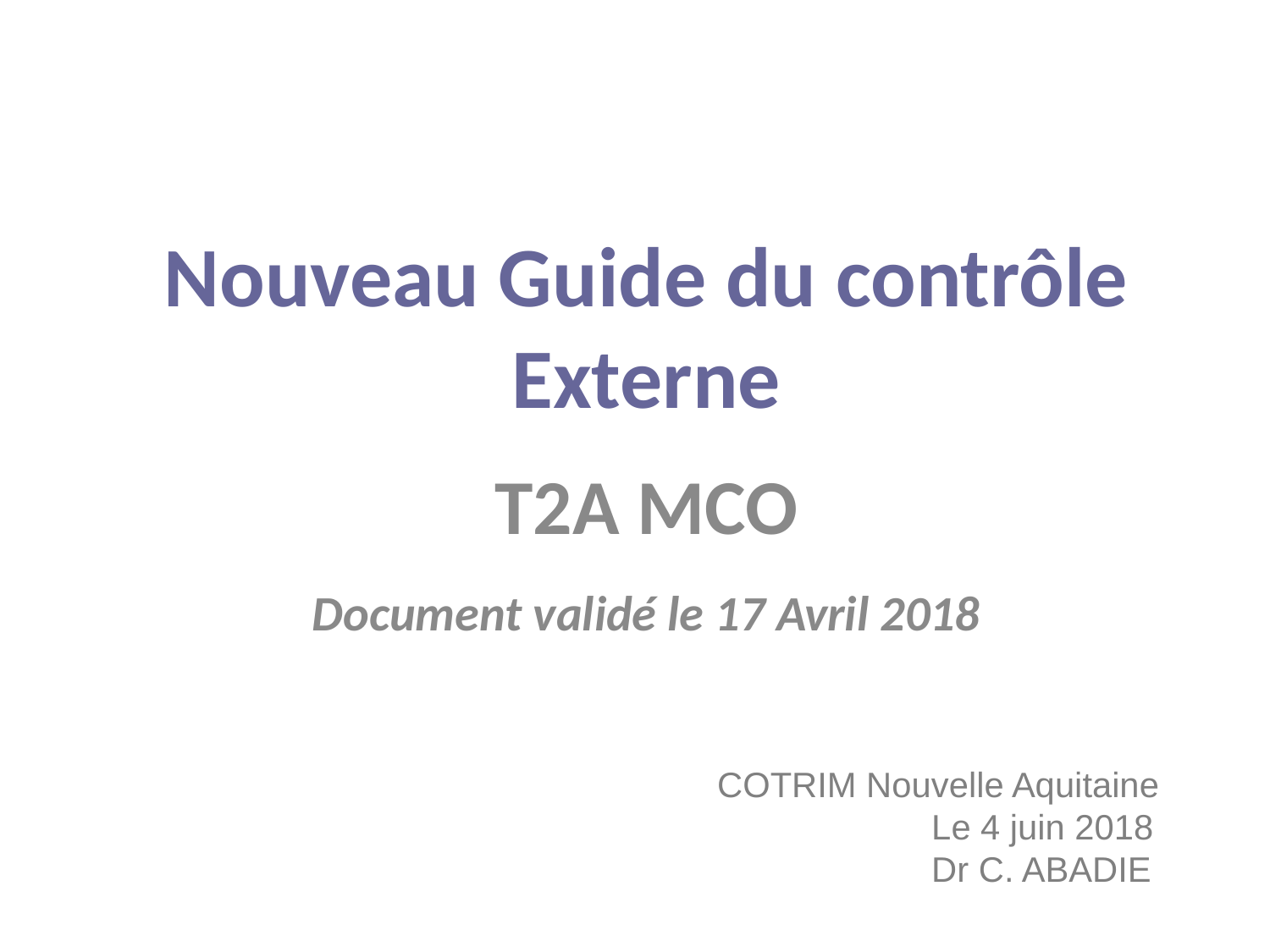

Nouveau Guide du contrôle Externe
T2A MCO
Document validé le 17 Avril 2018

 COTRIM Nouvelle Aquitaine
                       Le 4 juin 2018
                       Dr C. ABADIE